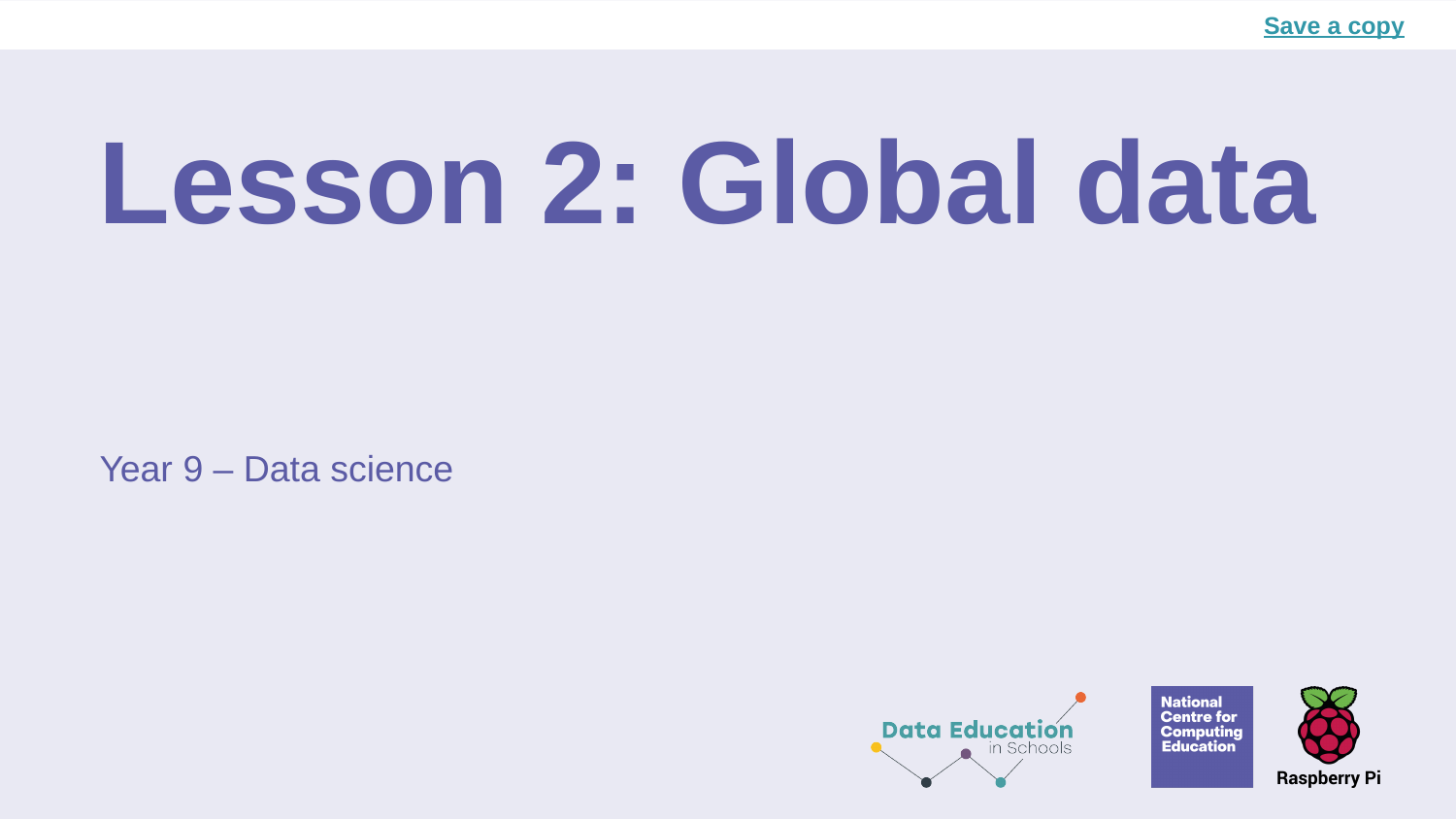

Save a copy
# Lesson 2: Global data
Year 9 – Data science